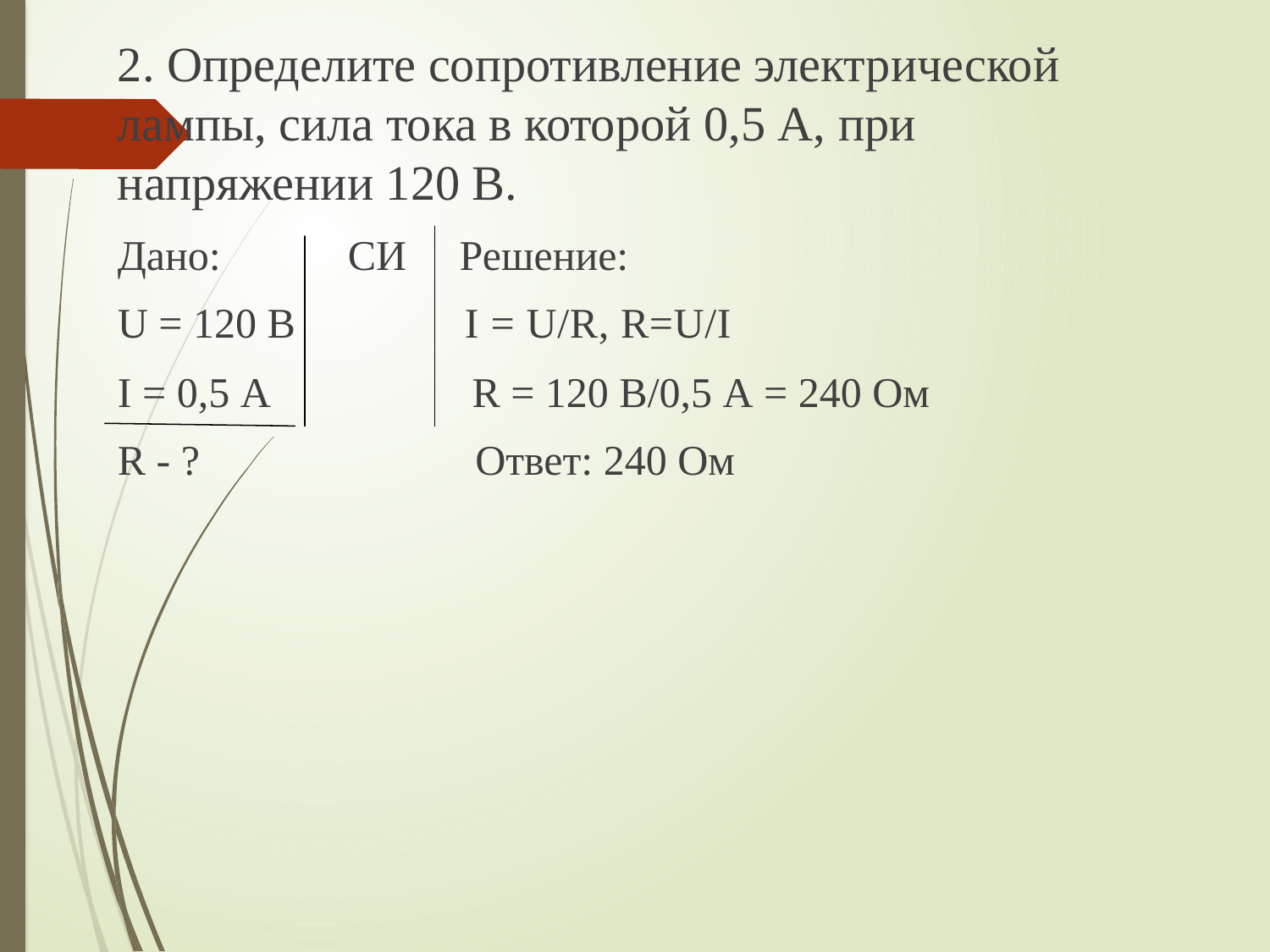

2. Определите сопротивление электрической лампы, сила тока в которой 0,5 А, при напряжении 120 В.
Дано:            СИ     Решение:
U = 120 В                I = U/R, R=U/I
I = 0,5 А                   R = 120 В/0,5 А = 240 Ом
R - ?                          Ответ: 240 Ом